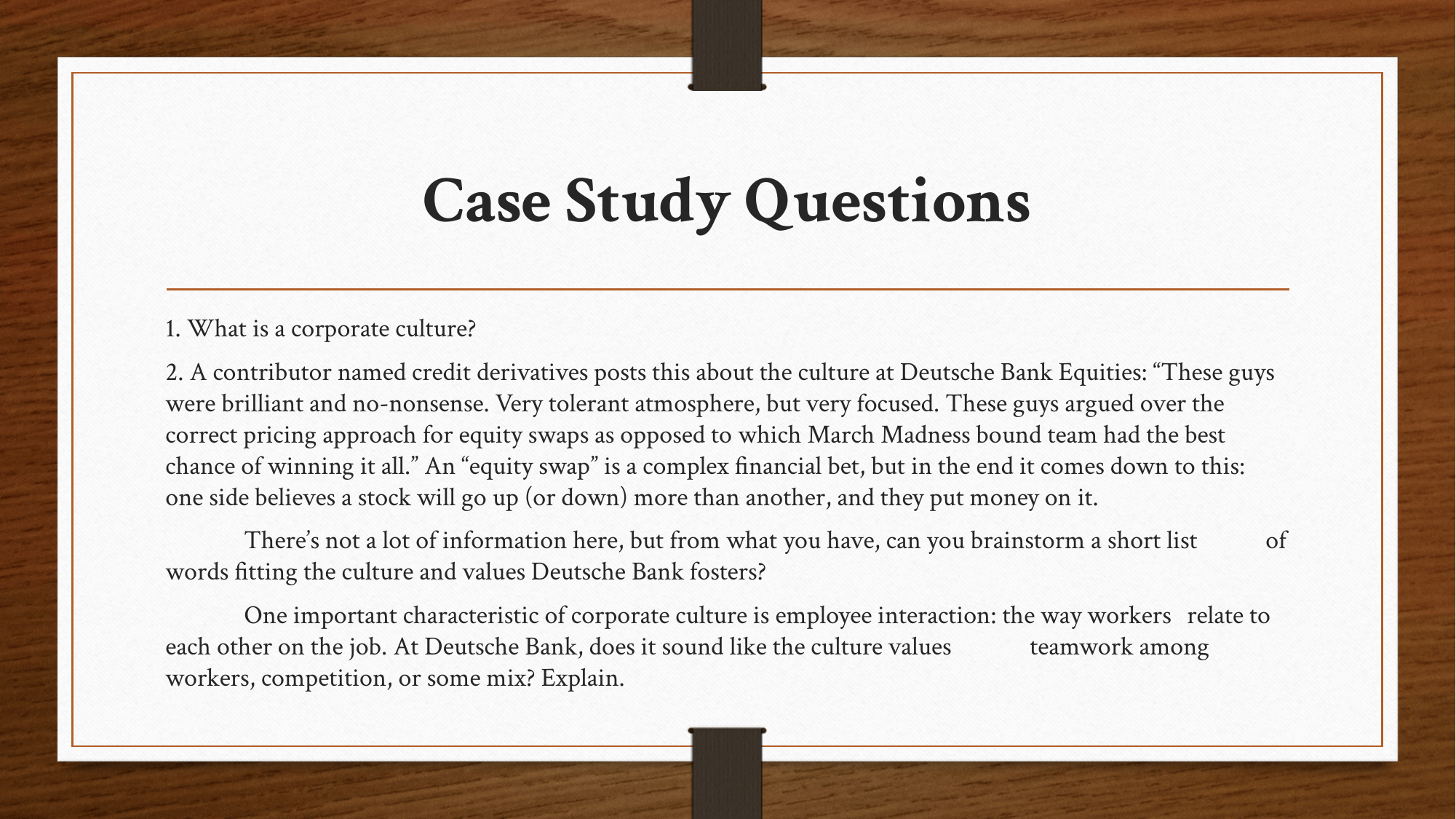

# Case Study Questions
1. What is a corporate culture?
2. A contributor named credit derivatives posts this about the culture at Deutsche Bank Equities: “These guys were brilliant and no-nonsense. Very tolerant atmosphere, but very focused. These guys argued over the correct pricing approach for equity swaps as opposed to which March Madness bound team had the best chance of winning it all.” An “equity swap” is a complex financial bet, but in the end it comes down to this: one side believes a stock will go up (or down) more than another, and they put money on it.
	There’s not a lot of information here, but from what you have, can you brainstorm a short list 	of words fitting the culture and values Deutsche Bank fosters?
	One important characteristic of corporate culture is employee interaction: the way workers 	relate to each other on the job. At Deutsche Bank, does it sound like the culture values 	teamwork among workers, competition, or some mix? Explain.